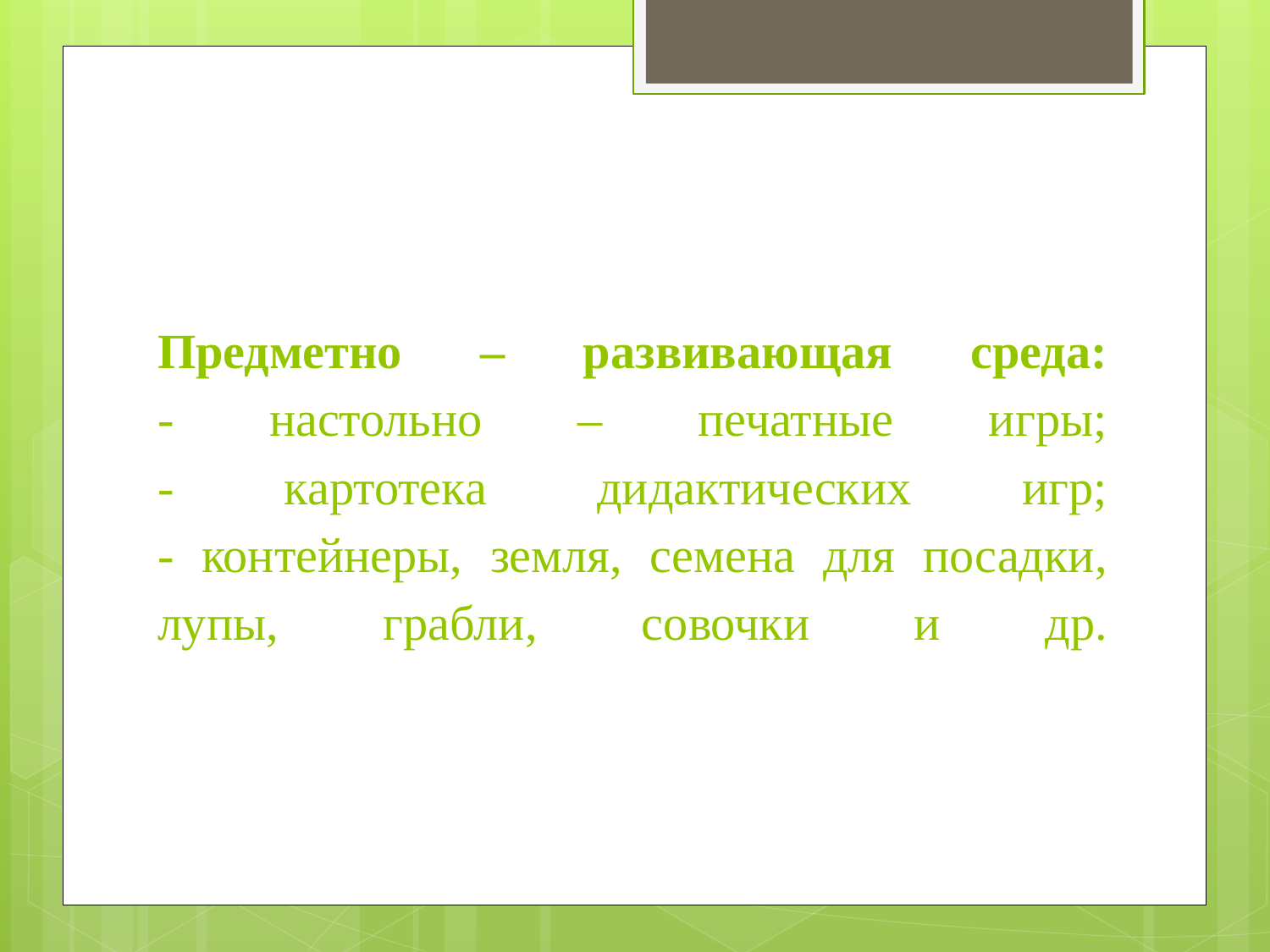

# Предметно – развивающая среда: - настольно – печатные игры; - картотека дидактических игр; - контейнеры, земля, семена для посадки, лупы, грабли, совочки и др.